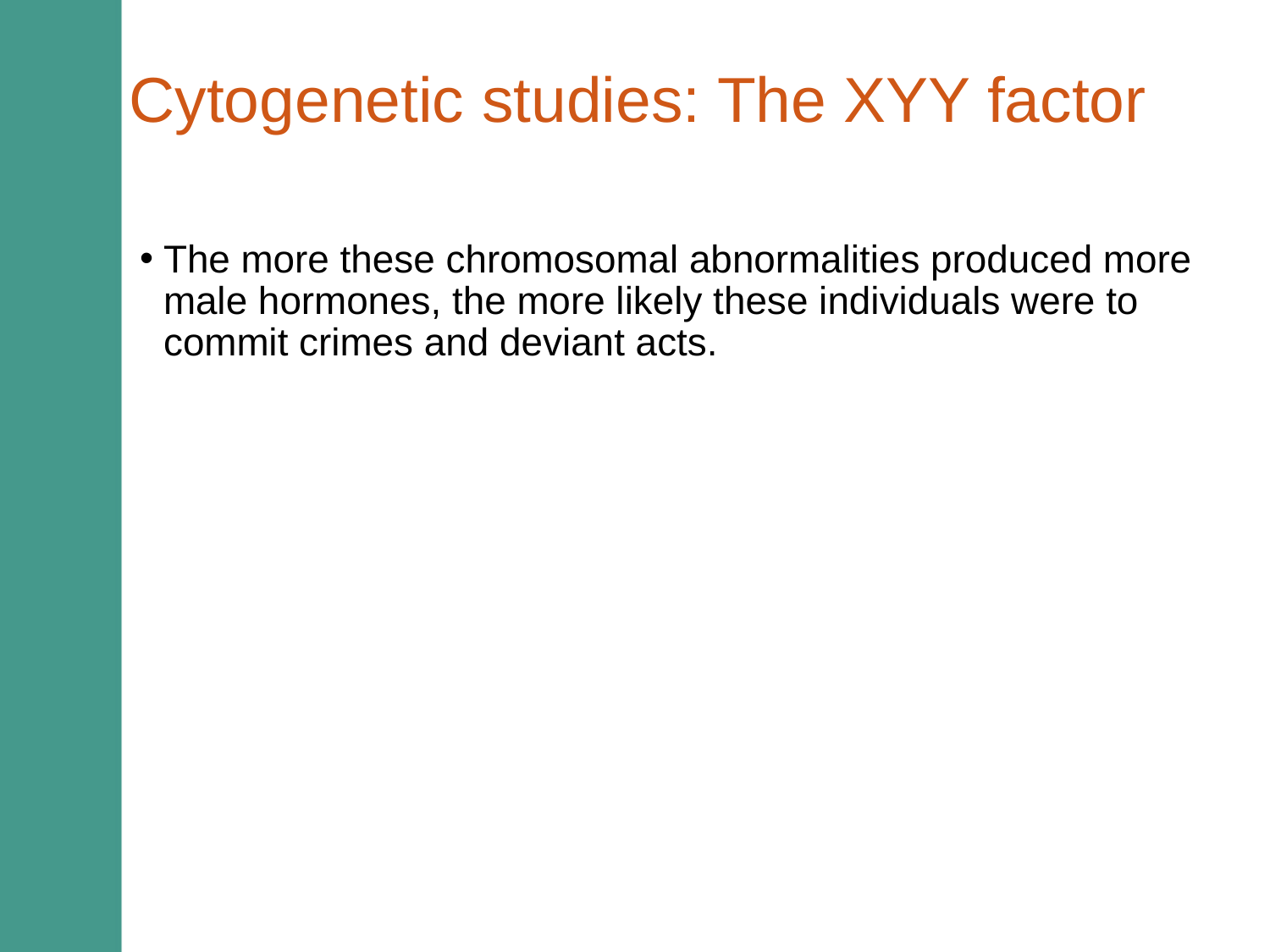

# Cytogenetic studies: The XYY factor
The more these chromosomal abnormalities produced more male hormones, the more likely these individuals were to commit crimes and deviant acts.